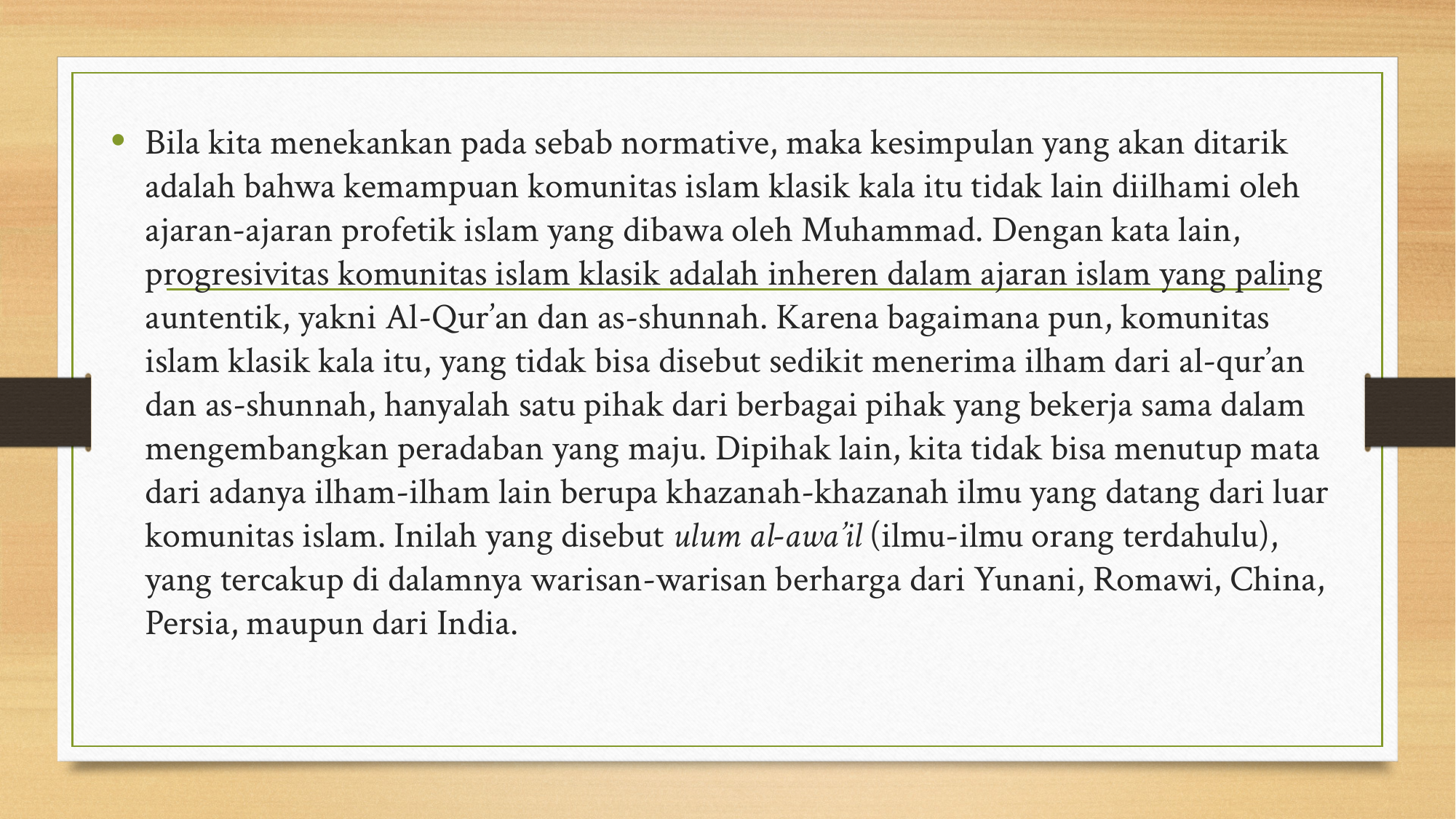

Bila kita menekankan pada sebab normative, maka kesimpulan yang akan ditarik adalah bahwa kemampuan komunitas islam klasik kala itu tidak lain diilhami oleh ajaran-ajaran profetik islam yang dibawa oleh Muhammad. Dengan kata lain, progresivitas komunitas islam klasik adalah inheren dalam ajaran islam yang paling auntentik, yakni Al-Qur’an dan as-shunnah. Karena bagaimana pun, komunitas islam klasik kala itu, yang tidak bisa disebut sedikit menerima ilham dari al-qur’an dan as-shunnah, hanyalah satu pihak dari berbagai pihak yang bekerja sama dalam mengembangkan peradaban yang maju. Dipihak lain, kita tidak bisa menutup mata dari adanya ilham-ilham lain berupa khazanah-khazanah ilmu yang datang dari luar komunitas islam. Inilah yang disebut ulum al-awa’il (ilmu-ilmu orang terdahulu), yang tercakup di dalamnya warisan-warisan berharga dari Yunani, Romawi, China, Persia, maupun dari India.